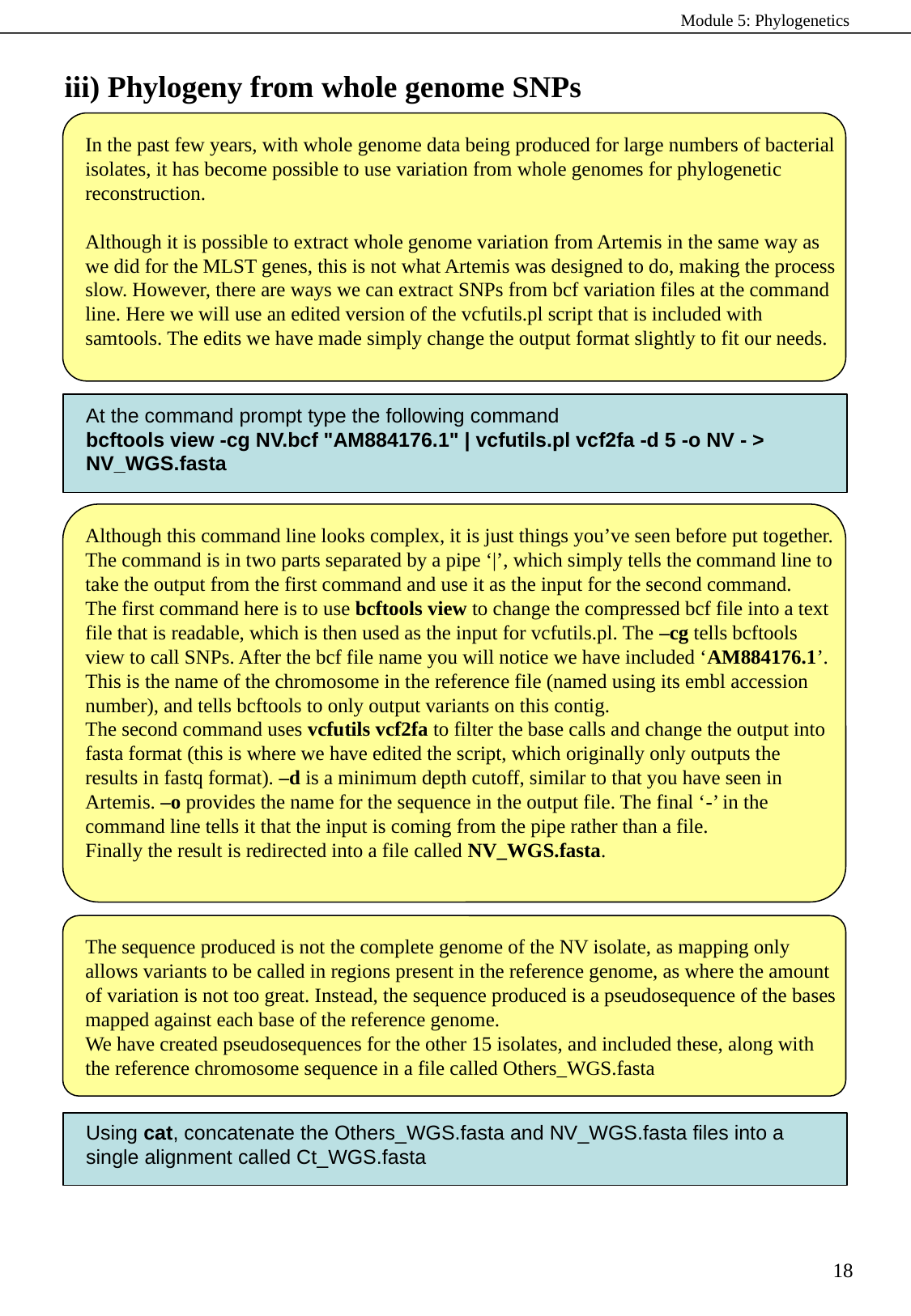

iii) Phylogeny from whole genome SNPs

In the past few years, with whole genome data being produced for large numbers of bacterial isolates, it has become possible to use variation from whole genomes for phylogenetic reconstruction.

Although it is possible to extract whole genome variation from Artemis in the same way as we did for the MLST genes, this is not what Artemis was designed to do, making the process slow. However, there are ways we can extract SNPs from bcf variation files at the command line. Here we will use an edited version of the vcfutils.pl script that is included with samtools. The edits we have made simply change the output format slightly to fit our needs.

At the command prompt type the following command
bcftools view -cg NV.bcf "AM884176.1" | vcfutils.pl vcf2fa -d 5 -o NV - > NV_WGS.fasta

Although this command line looks complex, it is just things you’ve seen before put together.
The command is in two parts separated by a pipe ‘|’, which simply tells the command line to take the output from the first command and use it as the input for the second command.
The first command here is to use bcftools view to change the compressed bcf file into a text file that is readable, which is then used as the input for vcfutils.pl. The –cg tells bcftools view to call SNPs. After the bcf file name you will notice we have included ‘AM884176.1’. This is the name of the chromosome in the reference file (named using its embl accession number), and tells bcftools to only output variants on this contig.
The second command uses vcfutils vcf2fa to filter the base calls and change the output into fasta format (this is where we have edited the script, which originally only outputs the results in fastq format). –d is a minimum depth cutoff, similar to that you have seen in Artemis. –o provides the name for the sequence in the output file. The final ‘-’ in the command line tells it that the input is coming from the pipe rather than a file.
Finally the result is redirected into a file called NV_WGS.fasta.

The sequence produced is not the complete genome of the NV isolate, as mapping only allows variants to be called in regions present in the reference genome, as where the amount of variation is not too great. Instead, the sequence produced is a pseudosequence of the bases mapped against each base of the reference genome.
We have created pseudosequences for the other 15 isolates, and included these, along with the reference chromosome sequence in a file called Others_WGS.fasta

Using cat, concatenate the Others_WGS.fasta and NV_WGS.fasta files into a single alignment called Ct_WGS.fasta
18